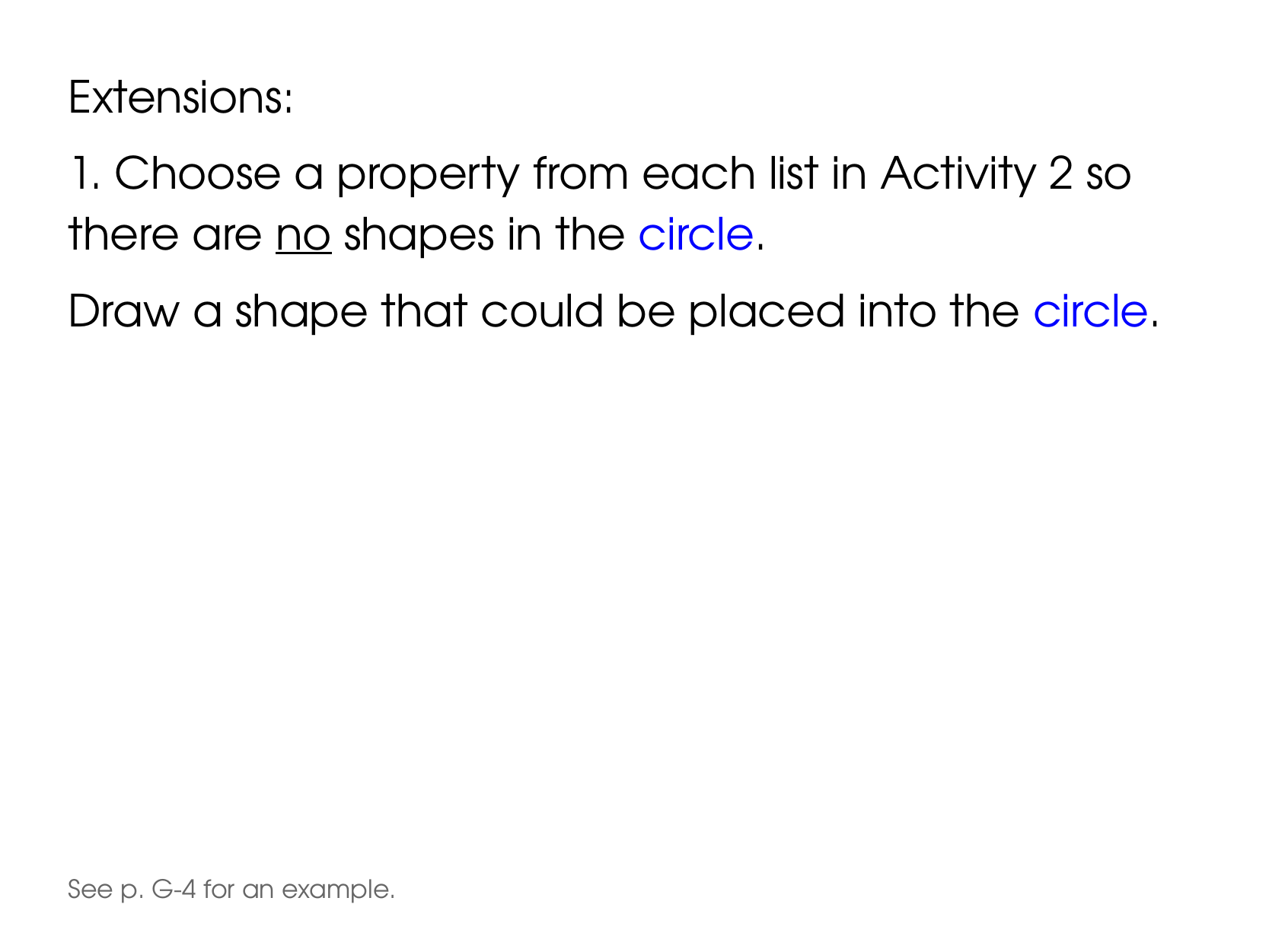

Extensions:
1. Choose a property from each list in Activity 2 so there are no shapes in the circle.
Draw a shape that could be placed into the circle.
See p. G-4 for an example.